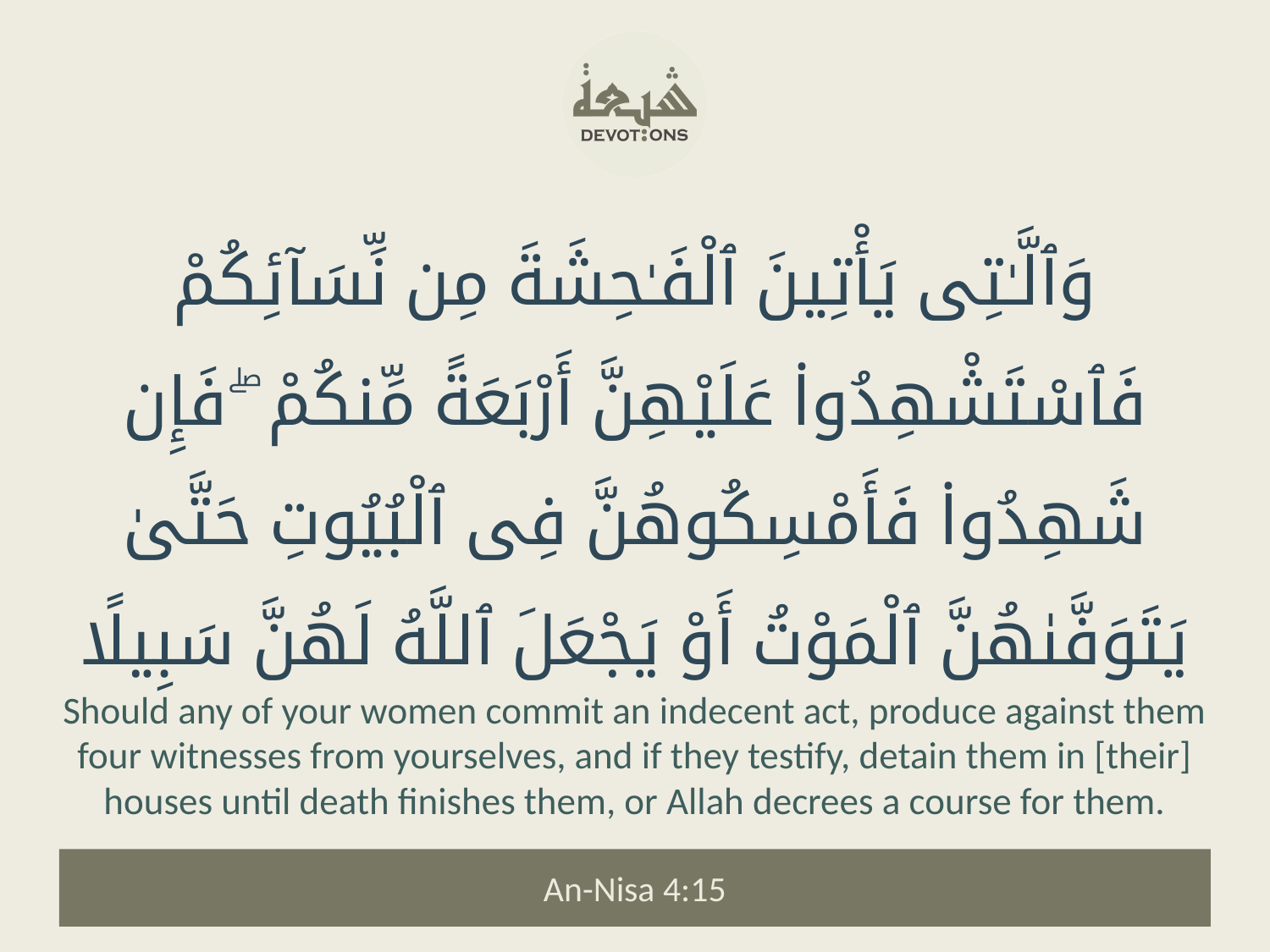

وَٱلَّـٰتِى يَأْتِينَ ٱلْفَـٰحِشَةَ مِن نِّسَآئِكُمْ فَٱسْتَشْهِدُوا۟ عَلَيْهِنَّ أَرْبَعَةً مِّنكُمْ ۖ فَإِن شَهِدُوا۟ فَأَمْسِكُوهُنَّ فِى ٱلْبُيُوتِ حَتَّىٰ يَتَوَفَّىٰهُنَّ ٱلْمَوْتُ أَوْ يَجْعَلَ ٱللَّهُ لَهُنَّ سَبِيلًا
Should any of your women commit an indecent act, produce against them four witnesses from yourselves, and if they testify, detain them in [their] houses until death finishes them, or Allah decrees a course for them.
An-Nisa 4:15